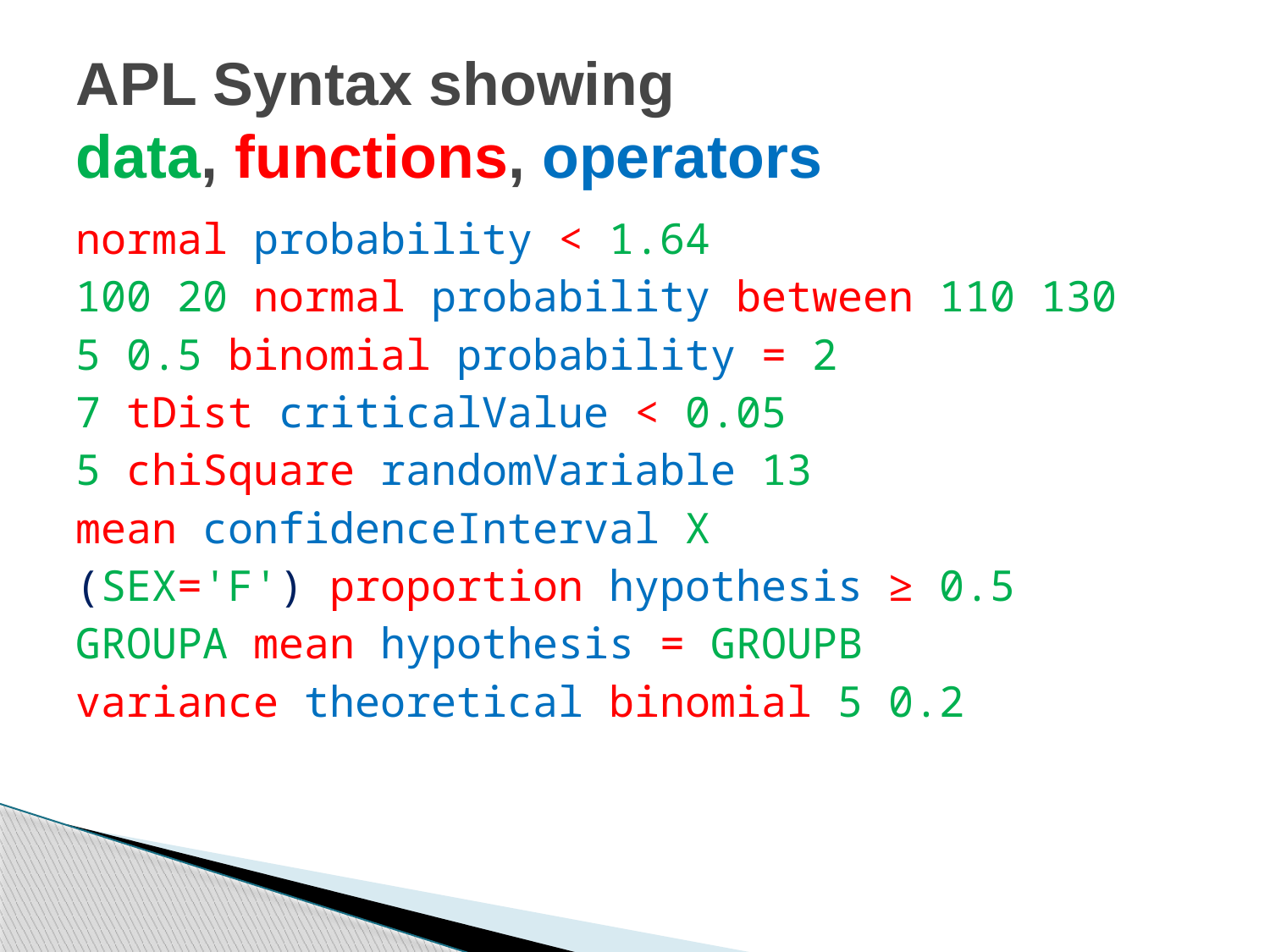

# APL Syntax showing data, functions, operators
normal probability < 1.64
100 20 normal probability between 110 130
5 0.5 binomial probability = 2
7 tDist criticalValue < 0.05
5 chiSquare randomVariable 13
mean confidenceInterval X
(SEX='F') proportion hypothesis ≥ 0.5
GROUPA mean hypothesis = GROUPB
variance theoretical binomial 5 0.2